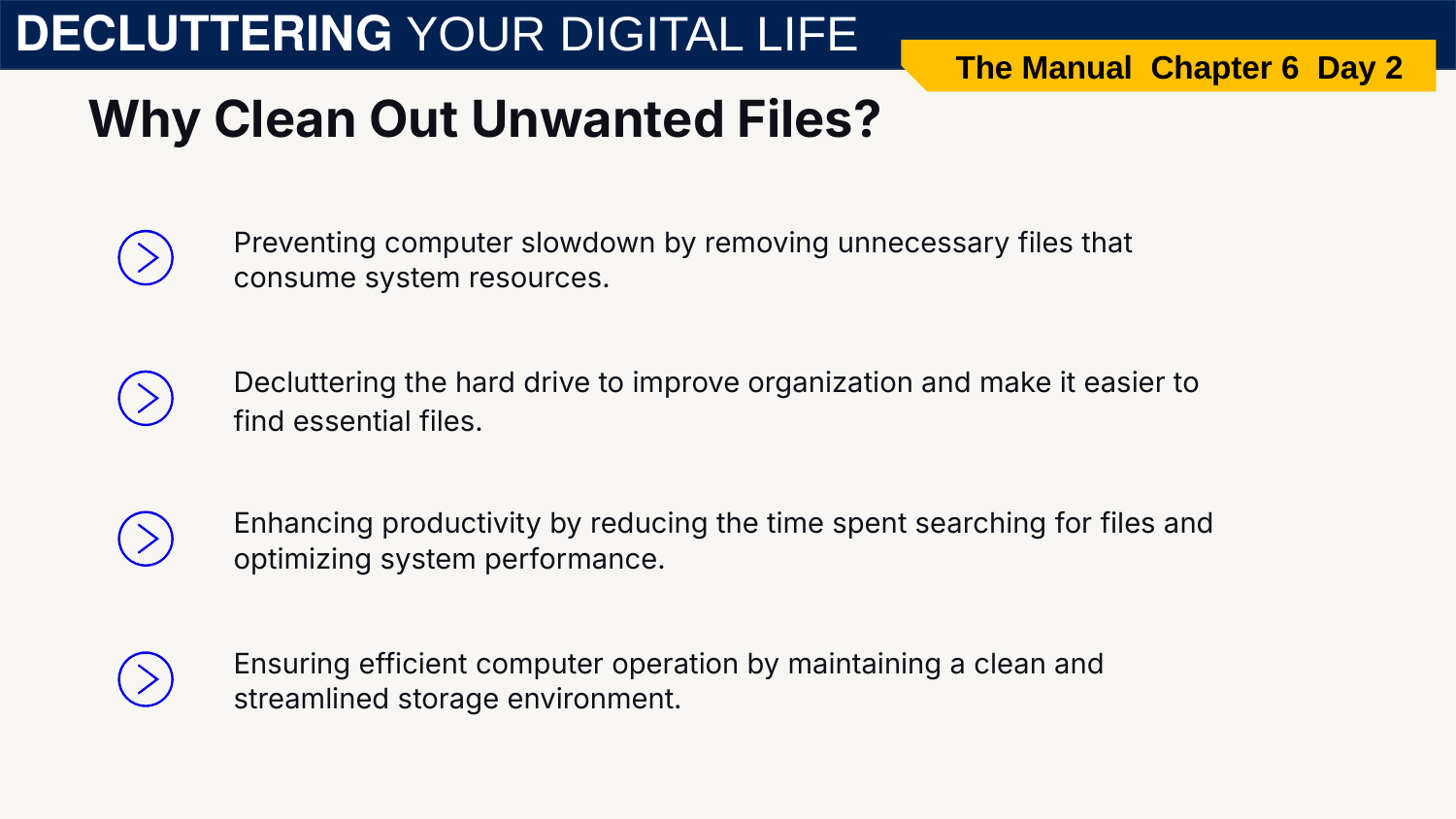

DECLUTTERING YOUR DIGITAL LIFE
The Manual  Chapter 6  Day 2

# Why Clean Out Unwanted Files?
Preventing computer slowdown by removing unnecessary files that consume system resources.

Decluttering the hard drive to improve organization and make it easier to find essential files.

Enhancing productivity by reducing the time spent searching for files and optimizing system performance.

Ensuring efficient computer operation by maintaining a clean and streamlined storage environment.